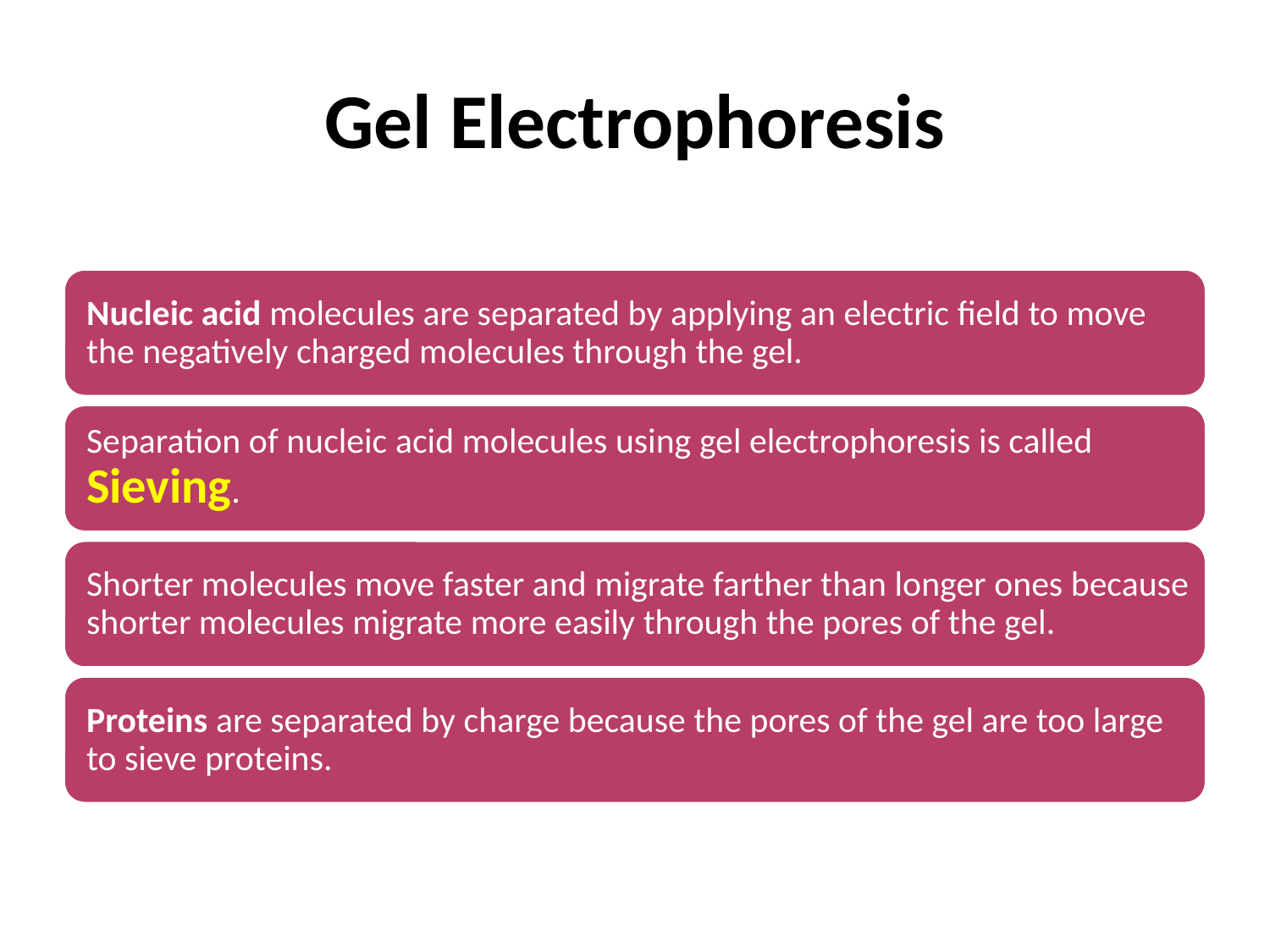

# Gel Electrophoresis
Nucleic acid molecules are separated by applying an electric field to move the negatively charged molecules through the gel.
Separation of nucleic acid molecules using gel electrophoresis is called Sieving.
Shorter molecules move faster and migrate farther than longer ones because shorter molecules migrate more easily through the pores of the gel.
Proteins are separated by charge because the pores of the gel are too large to sieve proteins.